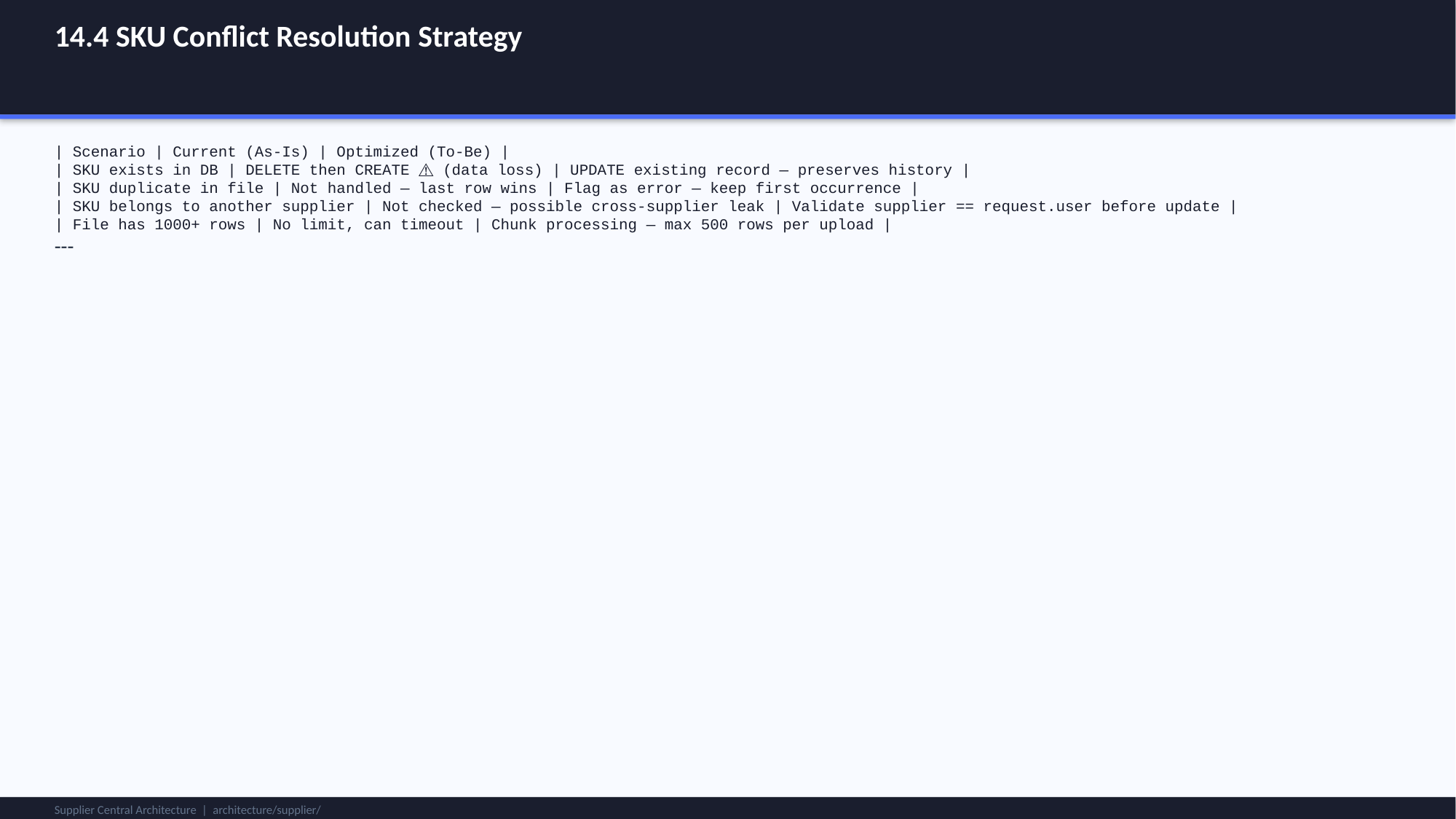

14.4 SKU Conflict Resolution Strategy

| Scenario | Current (As-Is) | Optimized (To-Be) |
| SKU exists in DB | DELETE then CREATE ⚠️ (data loss) | UPDATE existing record — preserves history |
| SKU duplicate in file | Not handled — last row wins | Flag as error — keep first occurrence |
| SKU belongs to another supplier | Not checked — possible cross-supplier leak | Validate supplier == request.user before update |
| File has 1000+ rows | No limit, can timeout | Chunk processing — max 500 rows per upload |
---

Supplier Central Architecture  |  architecture/supplier/